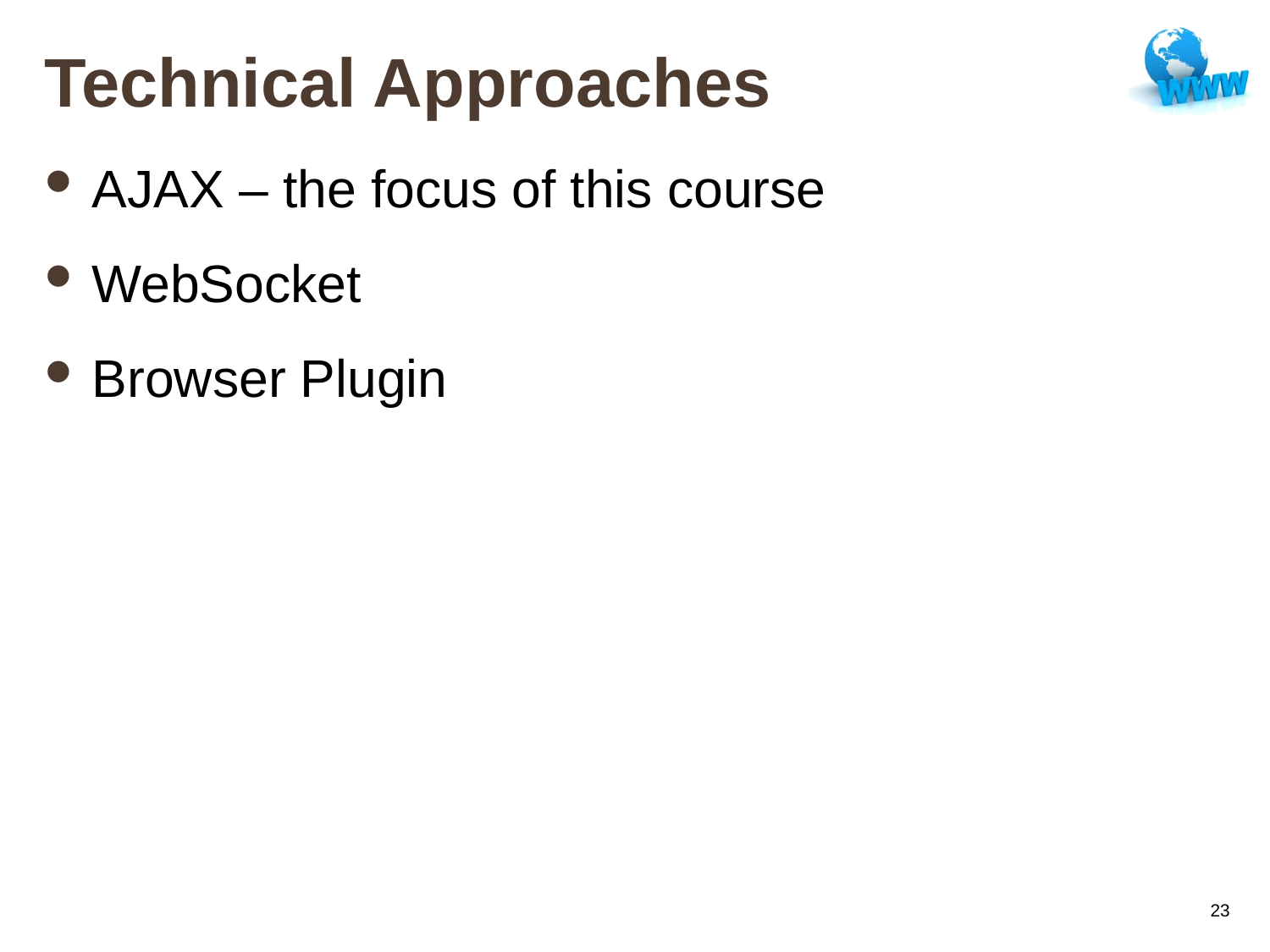

# Technical Approaches
AJAX – the focus of this course
WebSocket
Browser Plugin
23